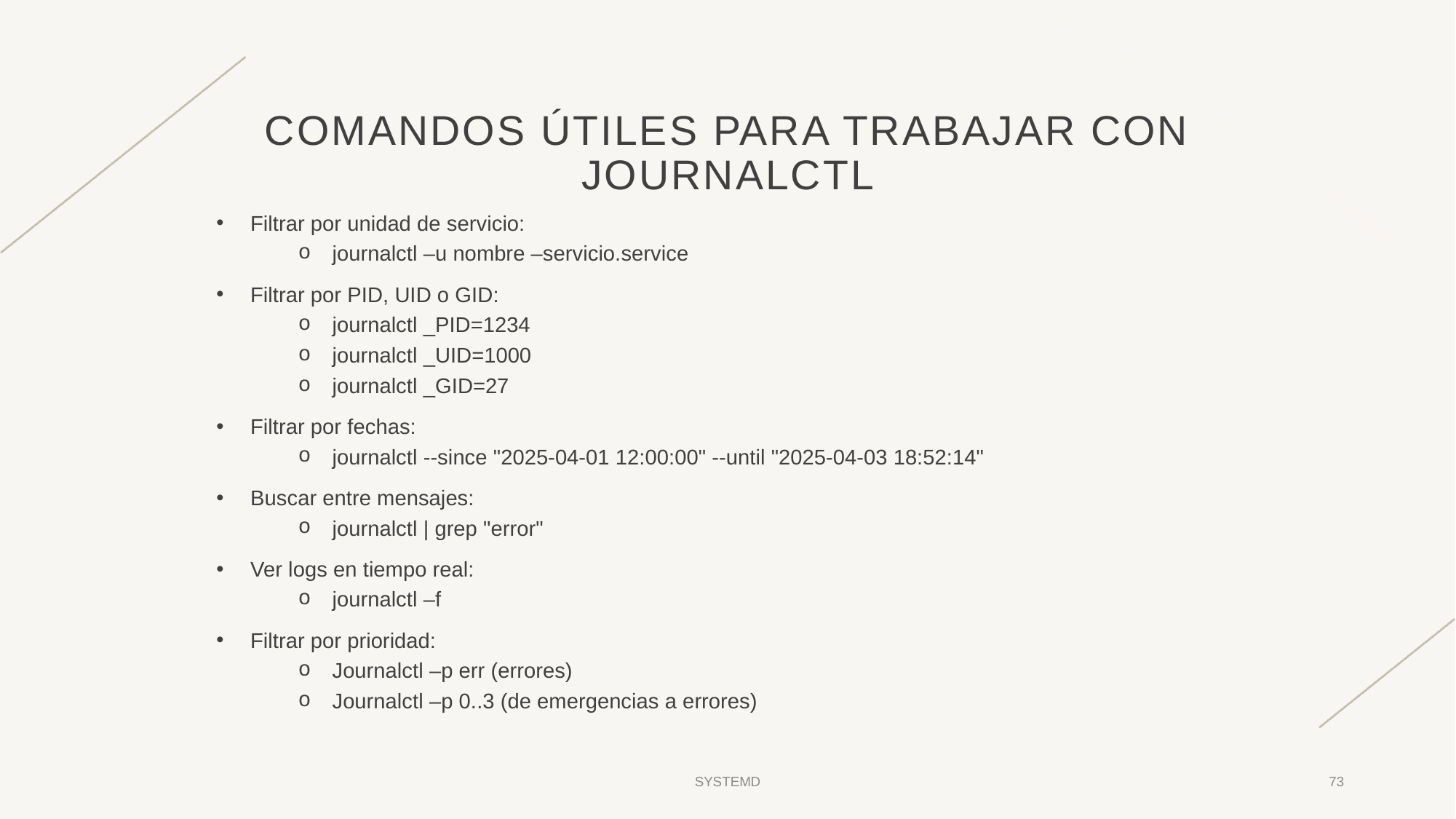

# COMANDOS ÚTILES PARA TRABAJAR CON journalctl
Filtrar por unidad de servicio:
journalctl –u nombre –servicio.service
Filtrar por PID, UID o GID:
journalctl _PID=1234
journalctl _UID=1000
journalctl _GID=27
Filtrar por fechas:
journalctl --since "2025-04-01 12:00:00" --until "2025-04-03 18:52:14"
Buscar entre mensajes:
journalctl | grep "error"
Ver logs en tiempo real:
journalctl –f
Filtrar por prioridad:
Journalctl –p err (errores)
Journalctl –p 0..3 (de emergencias a errores)

SYSTEMD
73